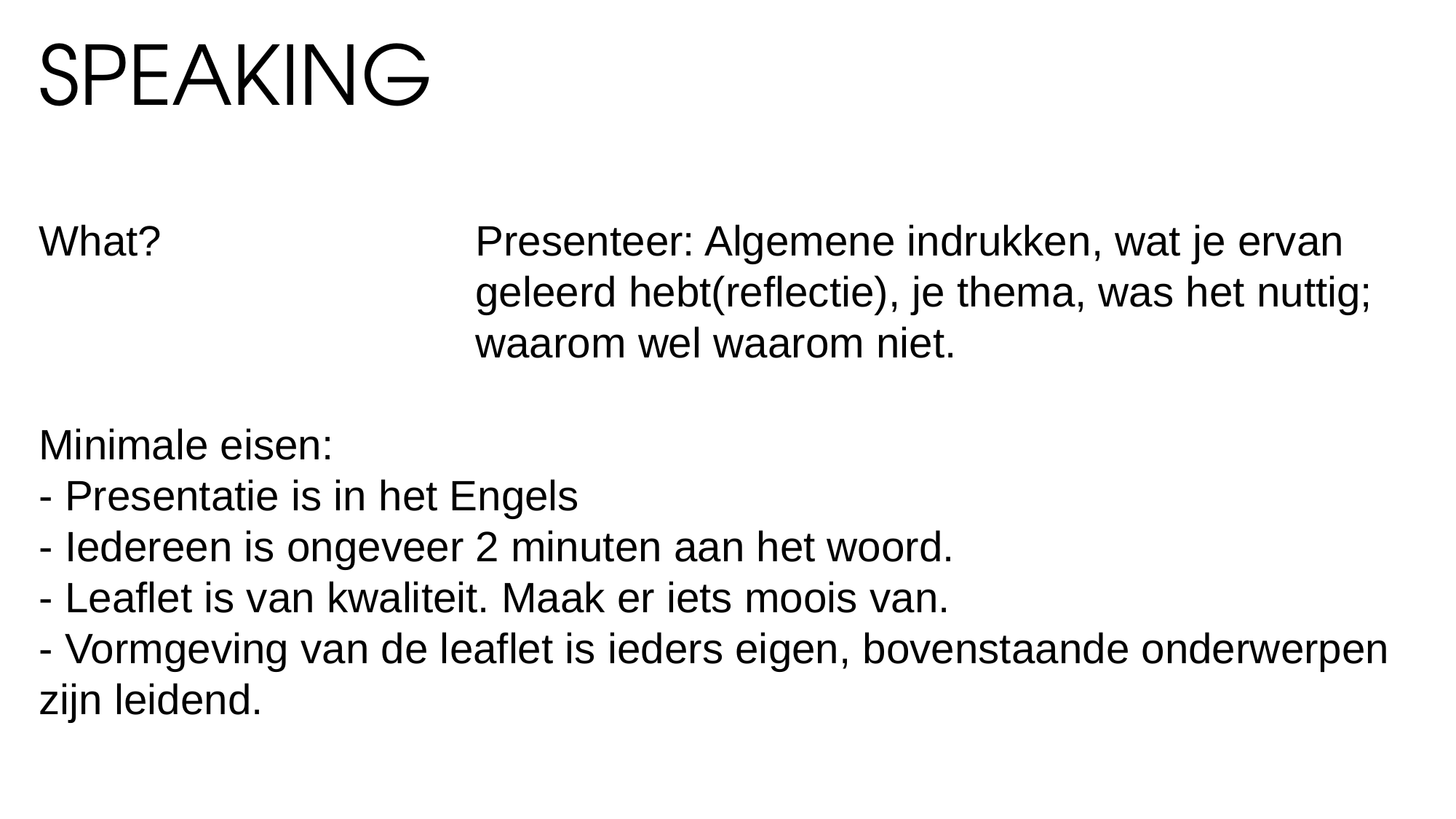

Speaking
#
What?			Presenteer: Algemene indrukken, wat je ervan 				geleerd hebt(reflectie), je thema, was het nuttig; 				waarom wel waarom niet.

Minimale eisen:
- Presentatie is in het Engels
- Iedereen is ongeveer 2 minuten aan het woord.
- Leaflet is van kwaliteit. Maak er iets moois van.
- Vormgeving van de leaflet is ieders eigen, bovenstaande onderwerpen zijn leidend.

When?			Vanaf 7 oktober, zie groep indeling